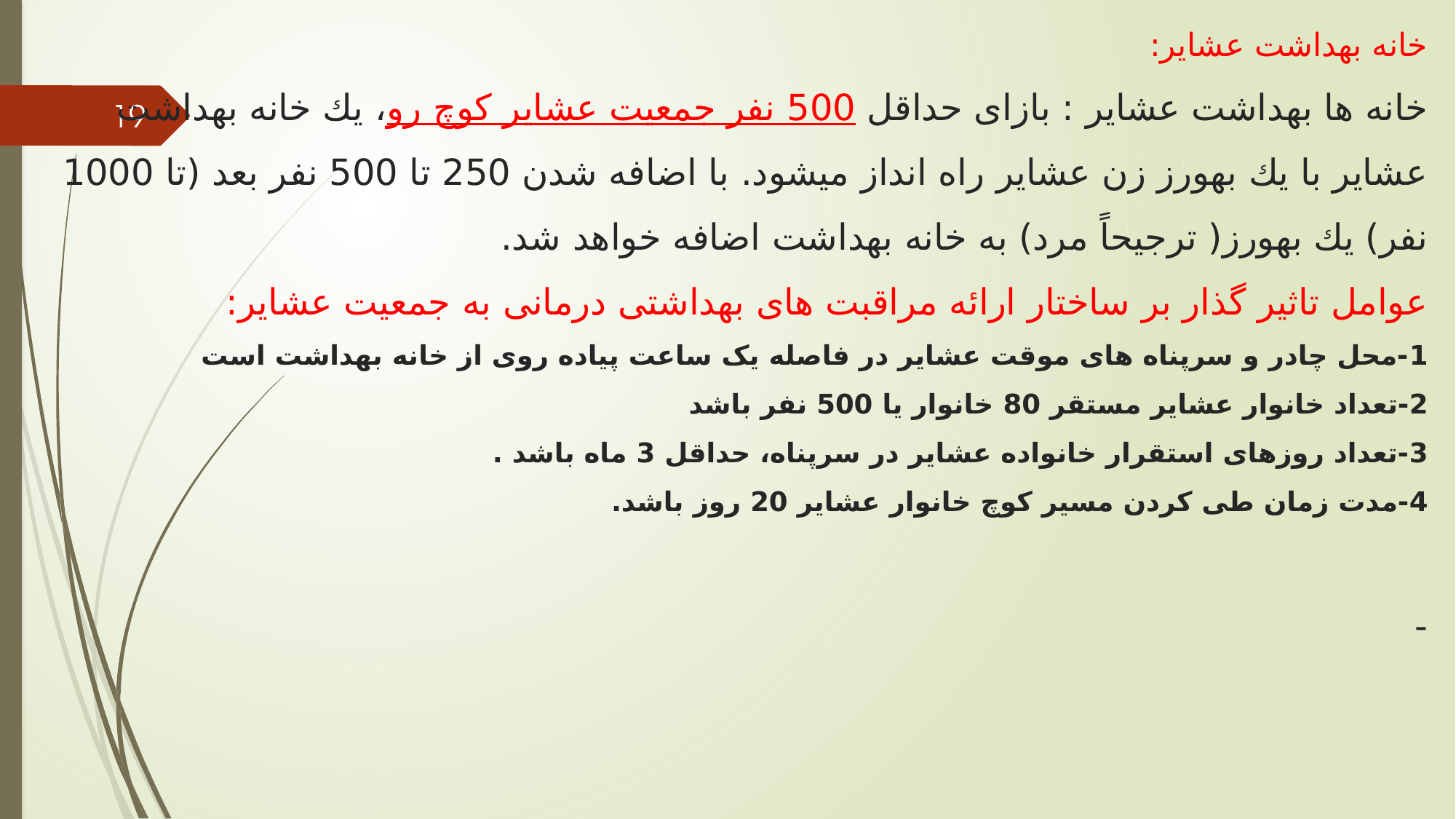

# خانه بهداشت عشایر: خانه ها بهداشت عشاير : بازای حداقل 500 نفر جمعيت عشاير كوچ رو، يك خانه بهداشت عشاير با يك بهورز زن عشاير راه انداز ميشود. با اضافه شدن 250 تا 500 نفر بعد (تا 1000 نفر) يك بهورز( ترجيحاً مرد) به خانه بهداشت اضافه خواهد شد. عوامل تاثیر گذار بر ساختار ارائه مراقبت های بهداشتی درمانی به جمعیت عشایر: 1-محل چادر و سرپناه های موقت عشایر در فاصله یک ساعت پیاده روی از خانه بهداشت است 2-تعداد خانوار عشایر مستقر 80 خانوار یا 500 نفر باشد 3-تعداد روزهای استقرار خانواده عشایر در سرپناه، حداقل 3 ماه باشد . 4-مدت زمان طی کردن مسیر کوچ خانوار عشایر 20 روز باشد. -
19